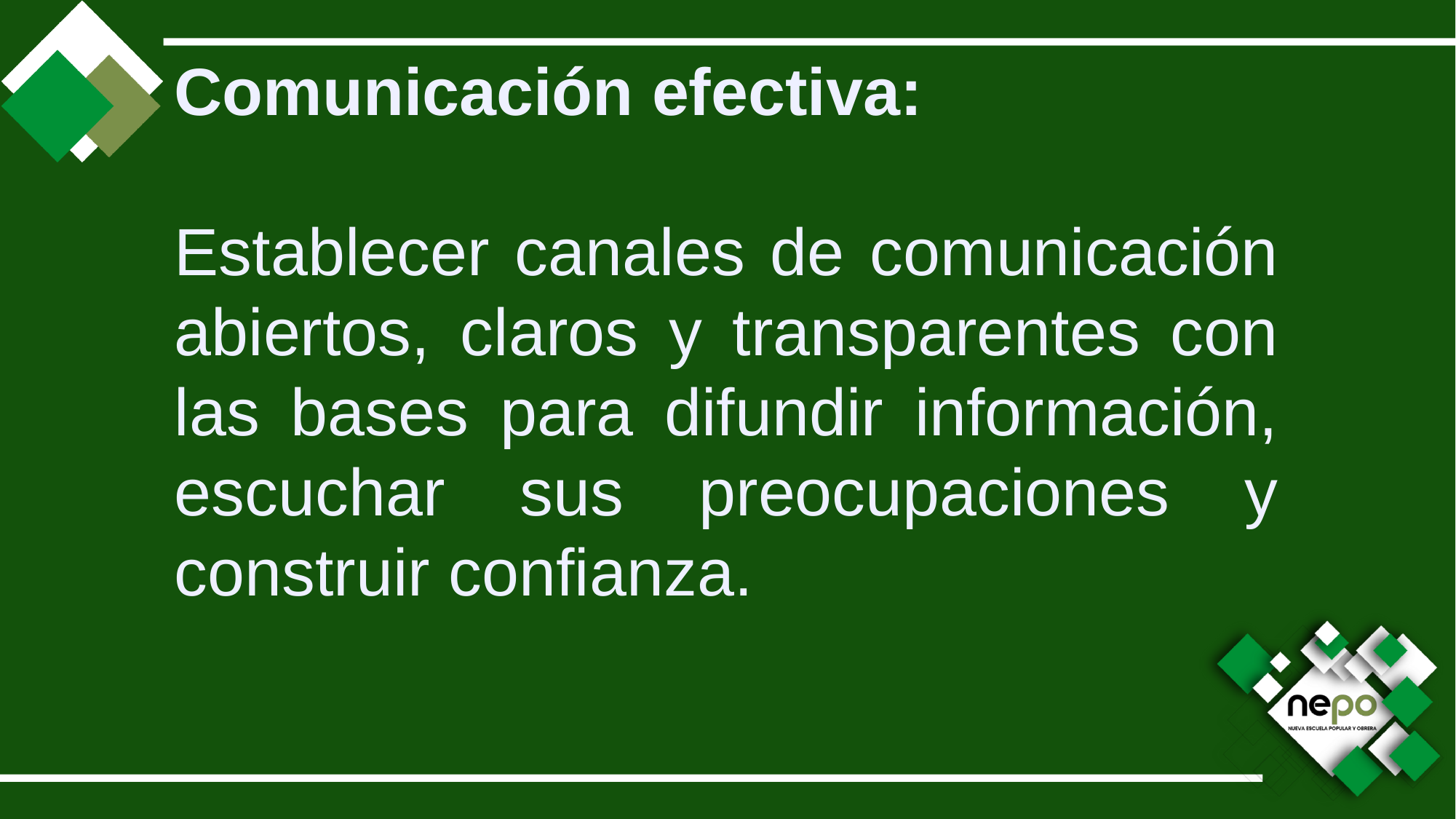

Comunicación efectiva:

Establecer canales de comunicación abiertos, claros y transparentes con las bases para difundir información, escuchar sus preocupaciones y construir confianza.